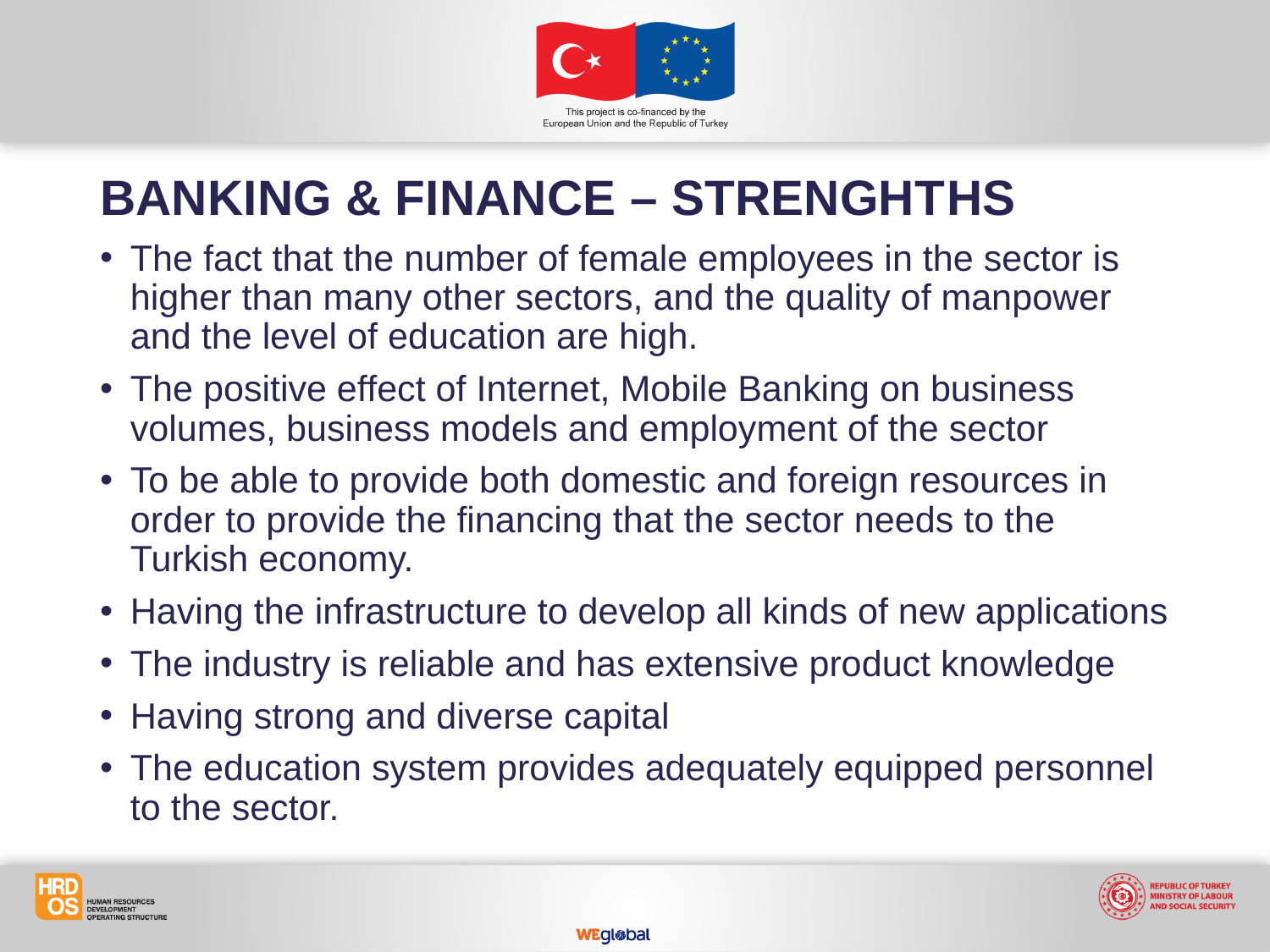

BANKING & FINANCE – STRENGHTHS
The fact that the number of female employees in the sector is higher than many other sectors, and the quality of manpower and the level of education are high.
The positive effect of Internet, Mobile Banking on business volumes, business models and employment of the sector
To be able to provide both domestic and foreign resources in order to provide the financing that the sector needs to the Turkish economy.
Having the infrastructure to develop all kinds of new applications
The industry is reliable and has extensive product knowledge
Having strong and diverse capital
The education system provides adequately equipped personnel to the sector.